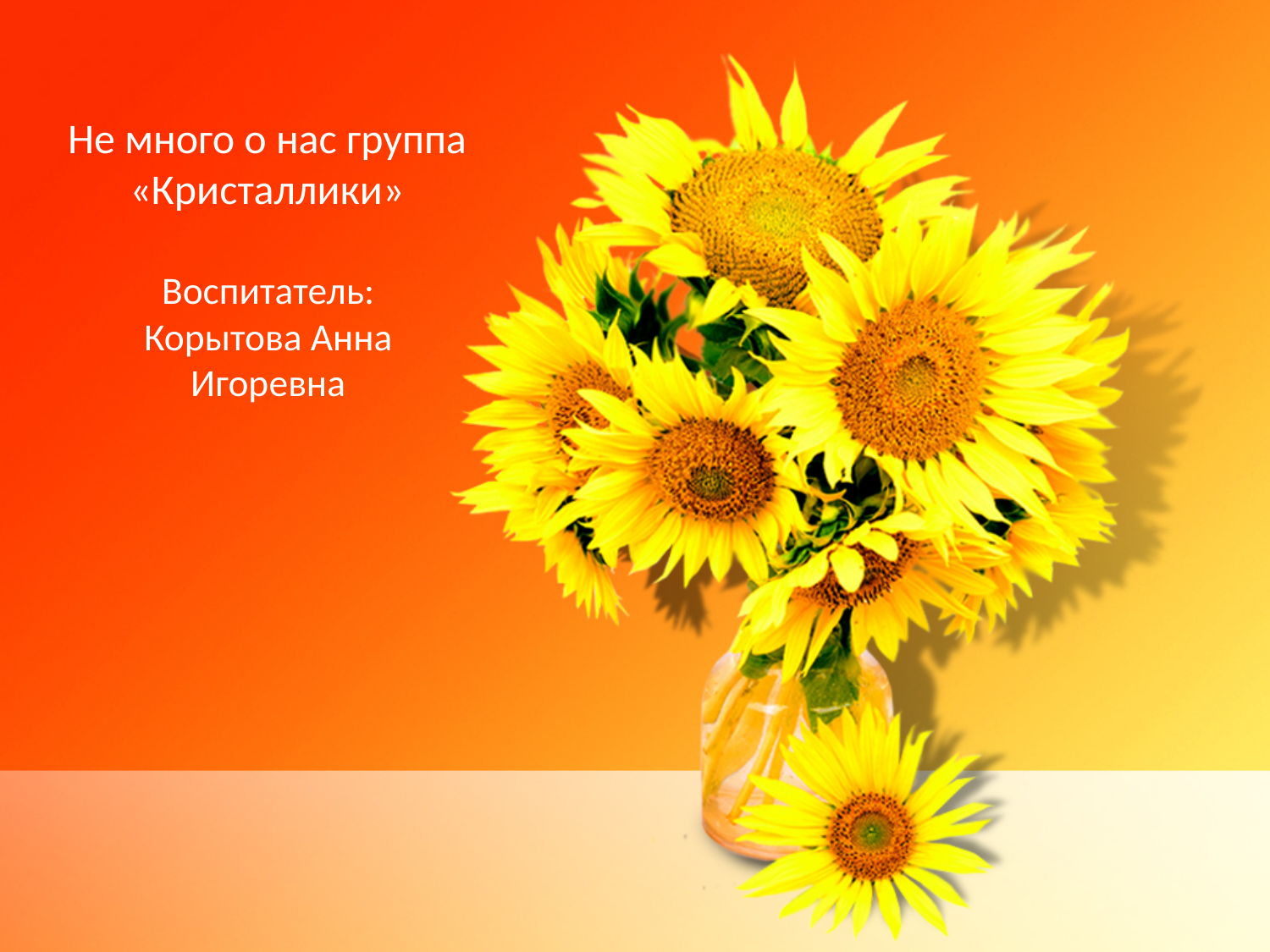

Не много о нас группа «Кристаллики»
Воспитатель: Корытова Анна Игоревна